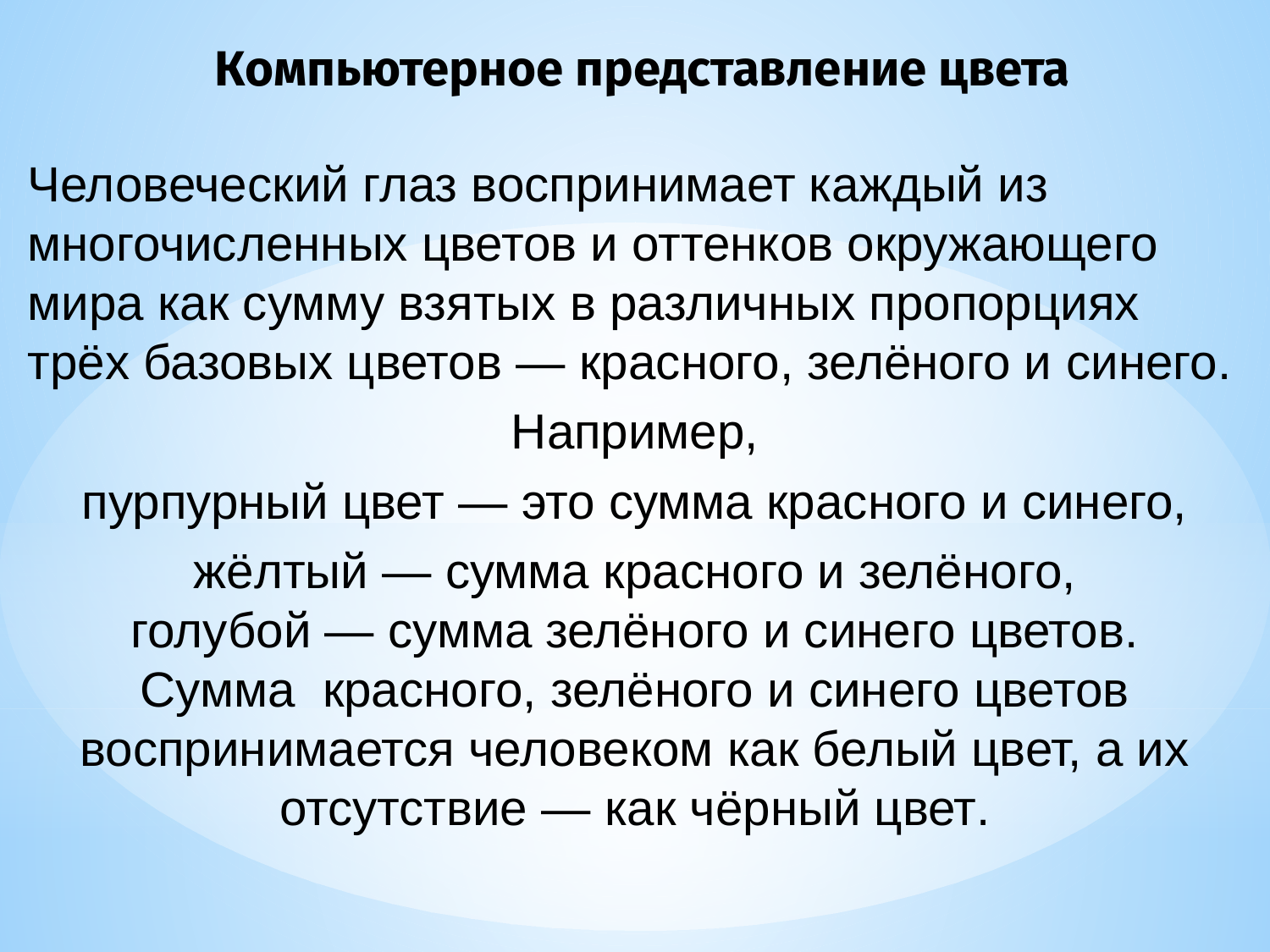

Компьютерное представление цвета
Человеческий глаз воспринимает каждый из многочисленных цветов и оттенков окружающего мира как сумму взятых в различных пропорциях трёх базовых цветов — красного, зелёного и синего.
Например,
 пурпурный цвет — это сумма красного и синего,
жёлтый — сумма красного и зелёного,
голубой — сумма зелёного и синего цветов.
Сумма  красного, зелёного и синего цветов воспринимается человеком как белый цвет, а их отсутствие — как чёрный цвет.